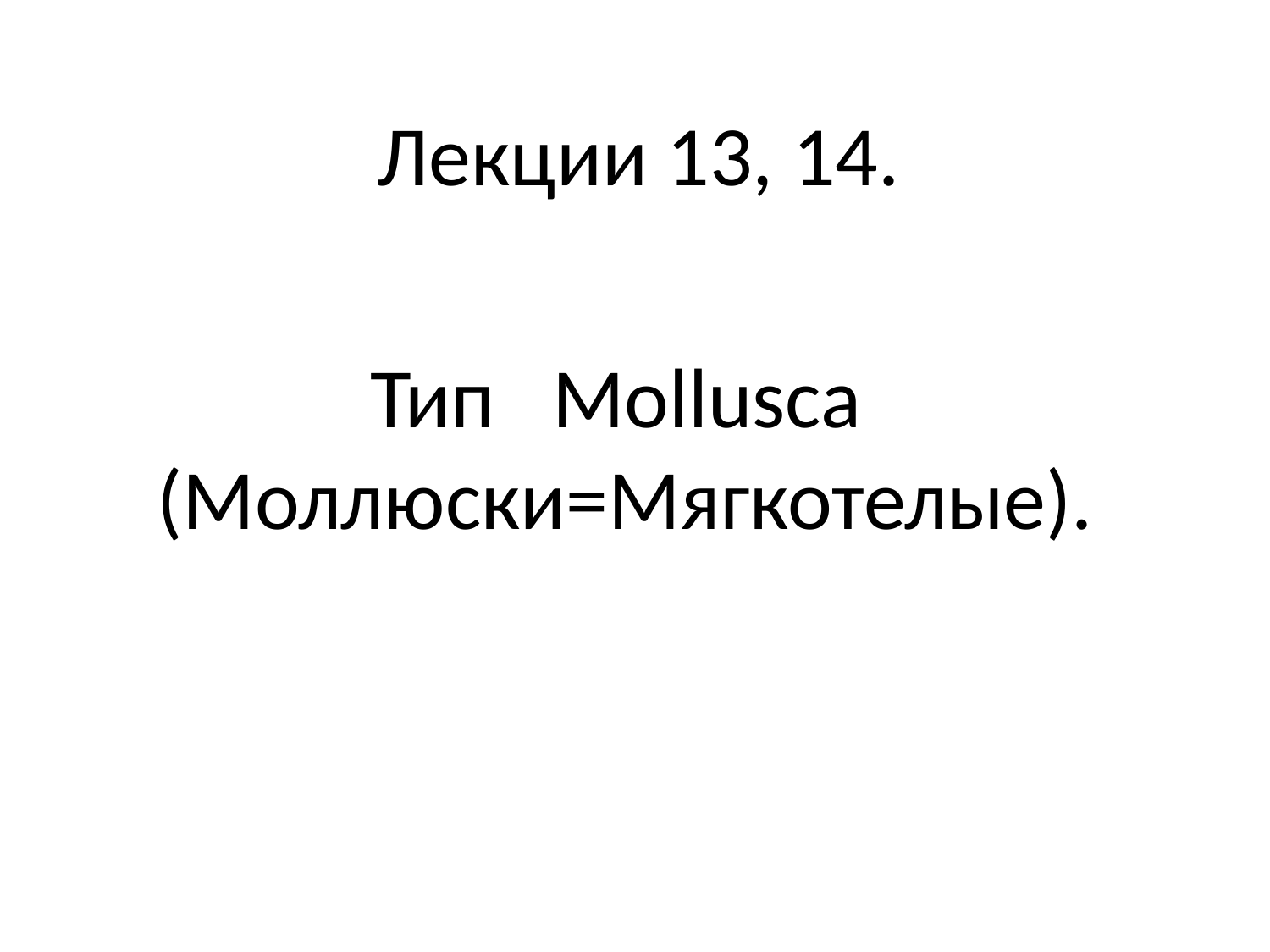

# Лекции 13, 14.
Тип   Mollusca   (Моллюски=Мягкотелые).